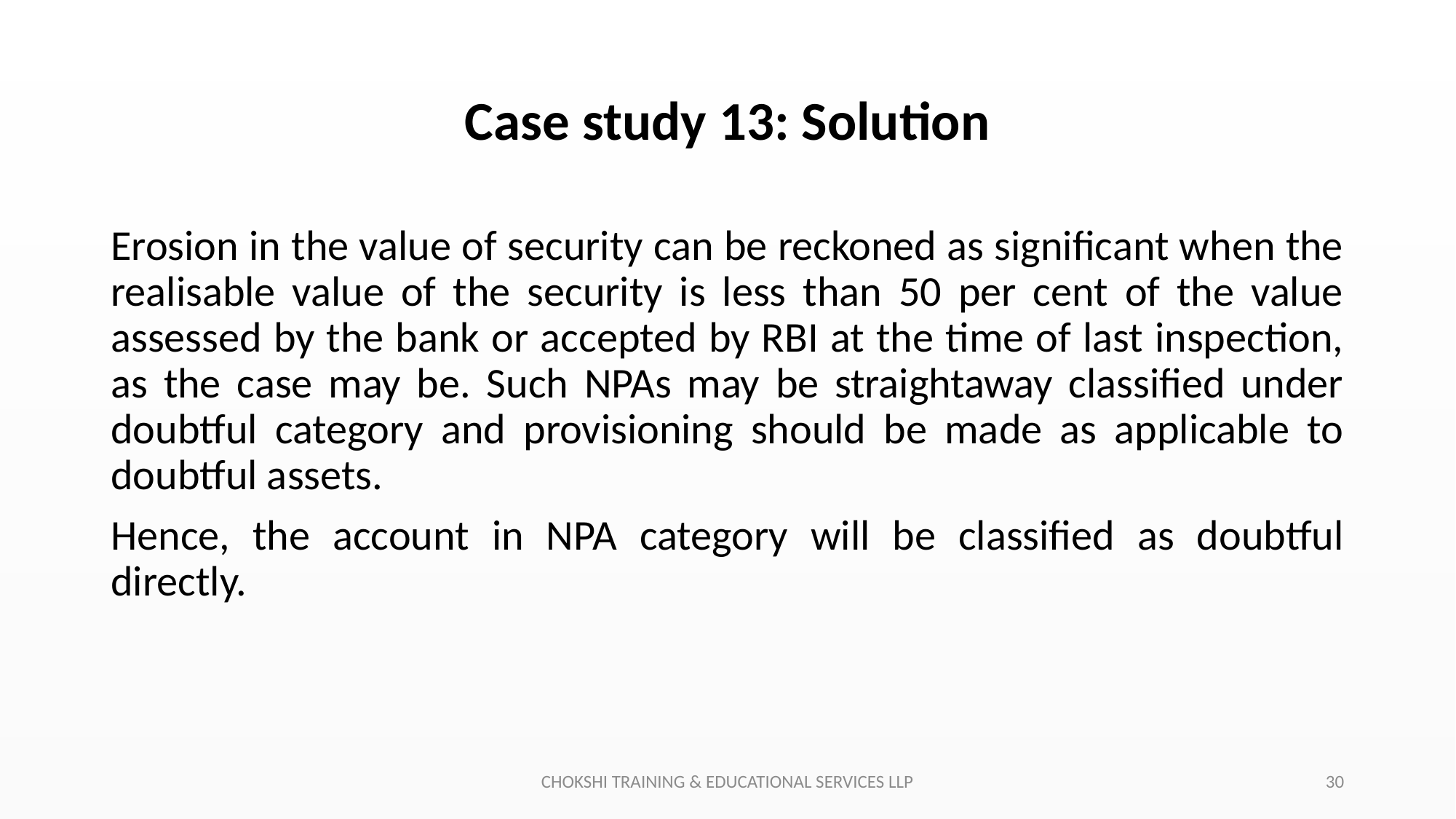

# Case study 13: Solution
Erosion in the value of security can be reckoned as significant when the realisable value of the security is less than 50 per cent of the value assessed by the bank or accepted by RBI at the time of last inspection, as the case may be. Such NPAs may be straightaway classified under doubtful category and provisioning should be made as applicable to doubtful assets.
Hence, the account in NPA category will be classified as doubtful directly.

CHOKSHI TRAINING & EDUCATIONAL SERVICES LLP
30